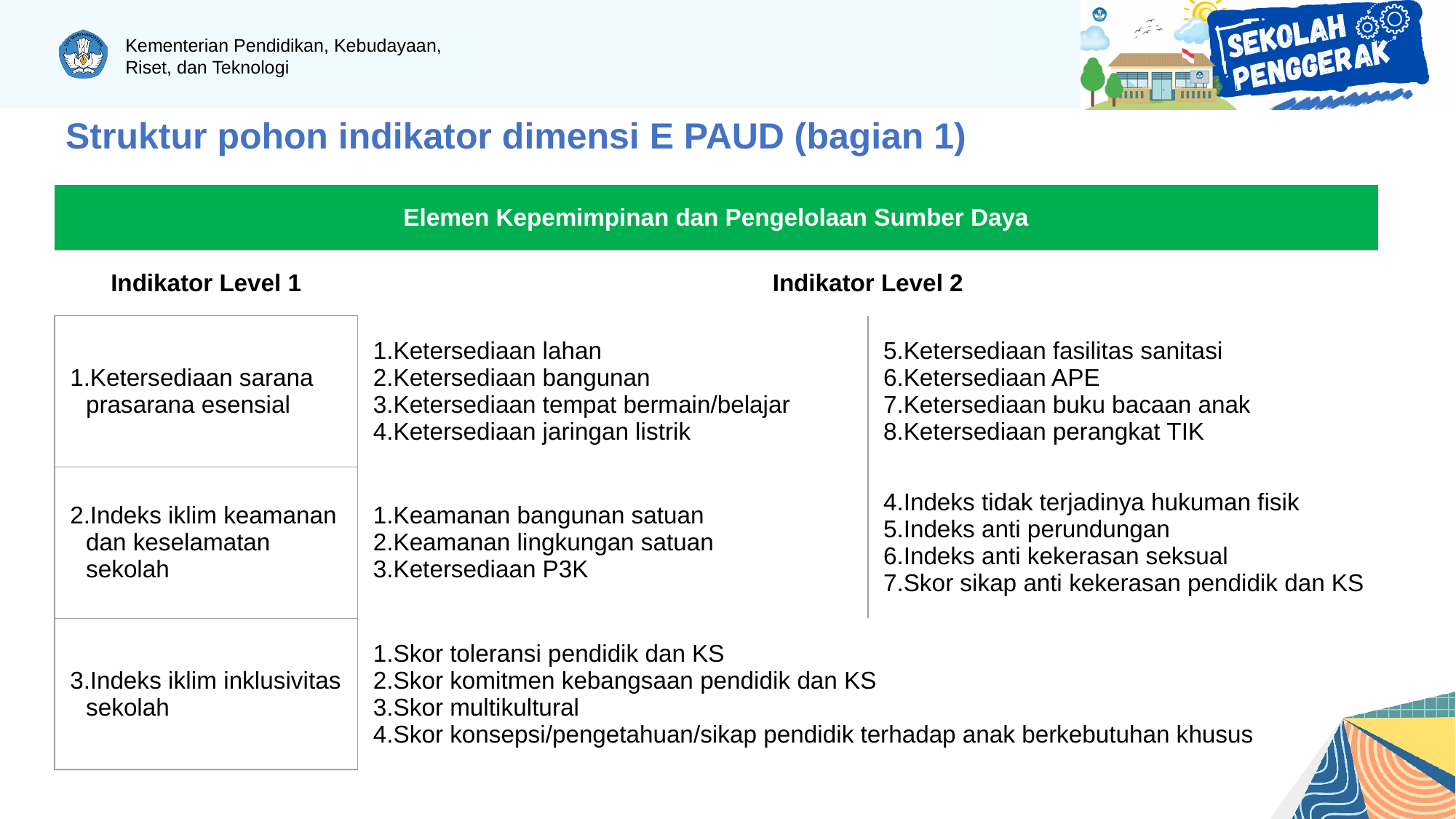

Struktur pohon indikator dimensi E PAUD (bagian 1)
| Elemen Kepemimpinan dan Pengelolaan Sumber Daya |  |  |
| --- | --- | --- |
| Indikator Level 1 | Indikator Level 2 |  |
| Ketersediaan sarana prasarana esensial | Ketersediaan lahan Ketersediaan bangunan Ketersediaan tempat bermain/belajar Ketersediaan jaringan listrik | Ketersediaan fasilitas sanitasi Ketersediaan APE Ketersediaan buku bacaan anak Ketersediaan perangkat TIK |
| Indeks iklim keamanan dan keselamatan sekolah | Keamanan bangunan satuan Keamanan lingkungan satuan Ketersediaan P3K | Indeks tidak terjadinya hukuman fisik Indeks anti perundungan Indeks anti kekerasan seksual Skor sikap anti kekerasan pendidik dan KS |
| Indeks iklim inklusivitas sekolah | Skor toleransi pendidik dan KS Skor komitmen kebangsaan pendidik dan KS Skor multikultural Skor konsepsi/pengetahuan/sikap pendidik terhadap anak berkebutuhan khusus |  |